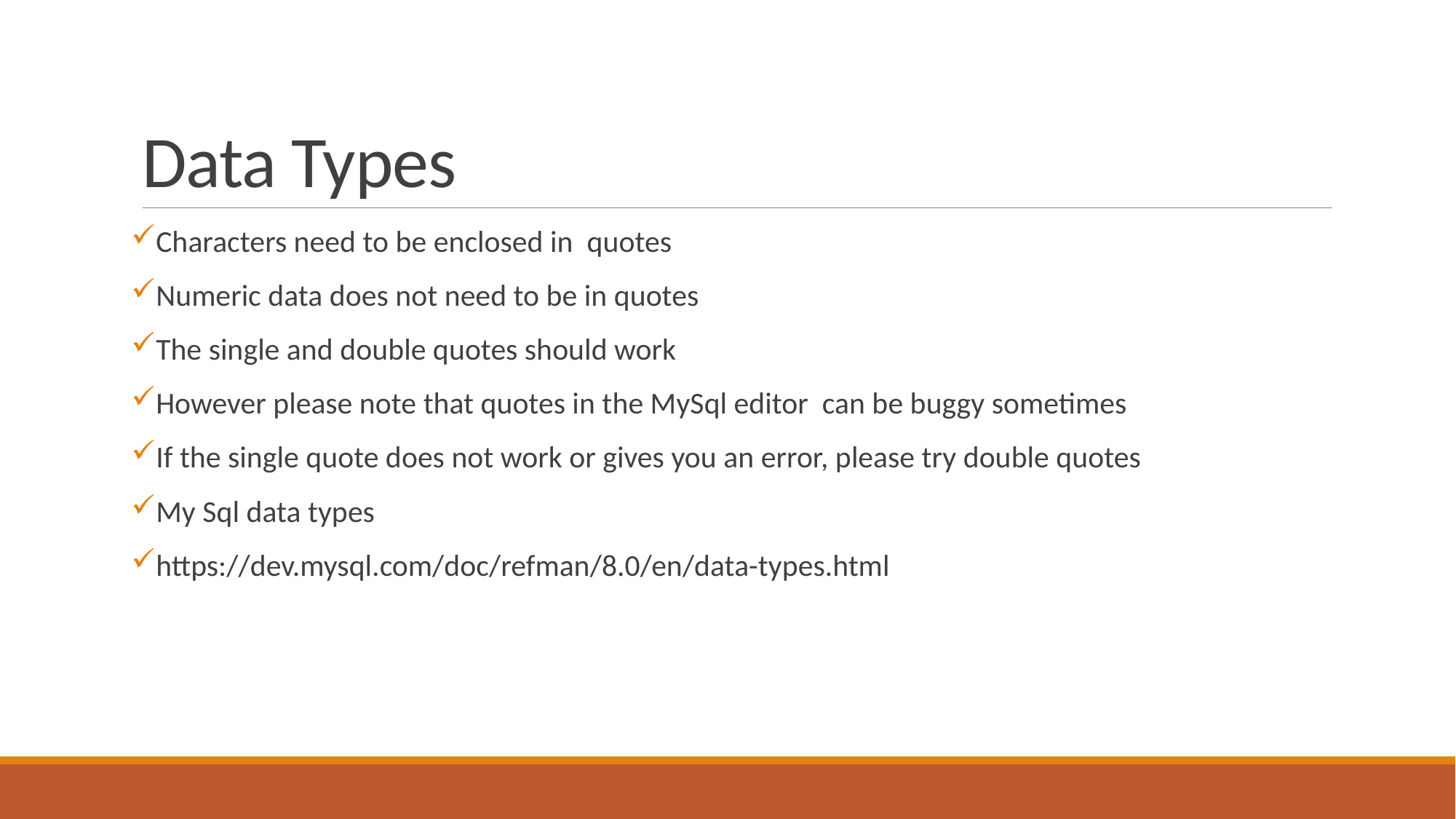

# Data Types
Characters need to be enclosed in  quotes
Numeric data does not need to be in quotes
The single and double quotes should work
However please note that quotes in the MySql editor  can be buggy sometimes
If the single quote does not work or gives you an error, please try double quotes
My Sql data types
https://dev.mysql.com/doc/refman/8.0/en/data-types.html